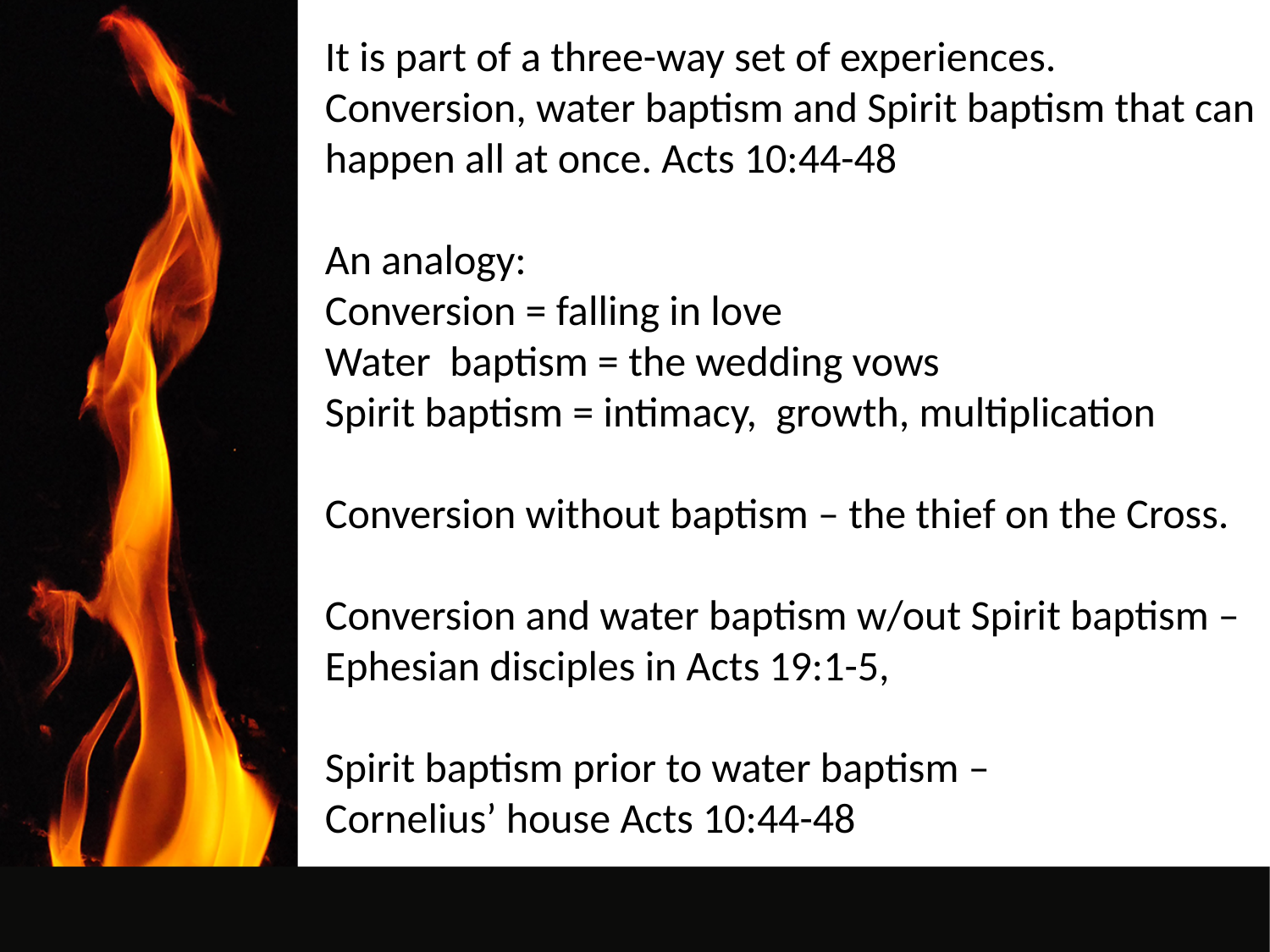

It is part of a three-way set of experiences. Conversion, water baptism and Spirit baptism that can happen all at once. Acts 10:44-48
An analogy:
Conversion = falling in love
Water  baptism = the wedding vows
Spirit baptism = intimacy,  growth, multiplication
Conversion without baptism – the thief on the Cross.
Conversion and water baptism w/out Spirit baptism – Ephesian disciples in Acts 19:1-5,

Spirit baptism prior to water baptism –
Cornelius’ house Acts 10:44-48